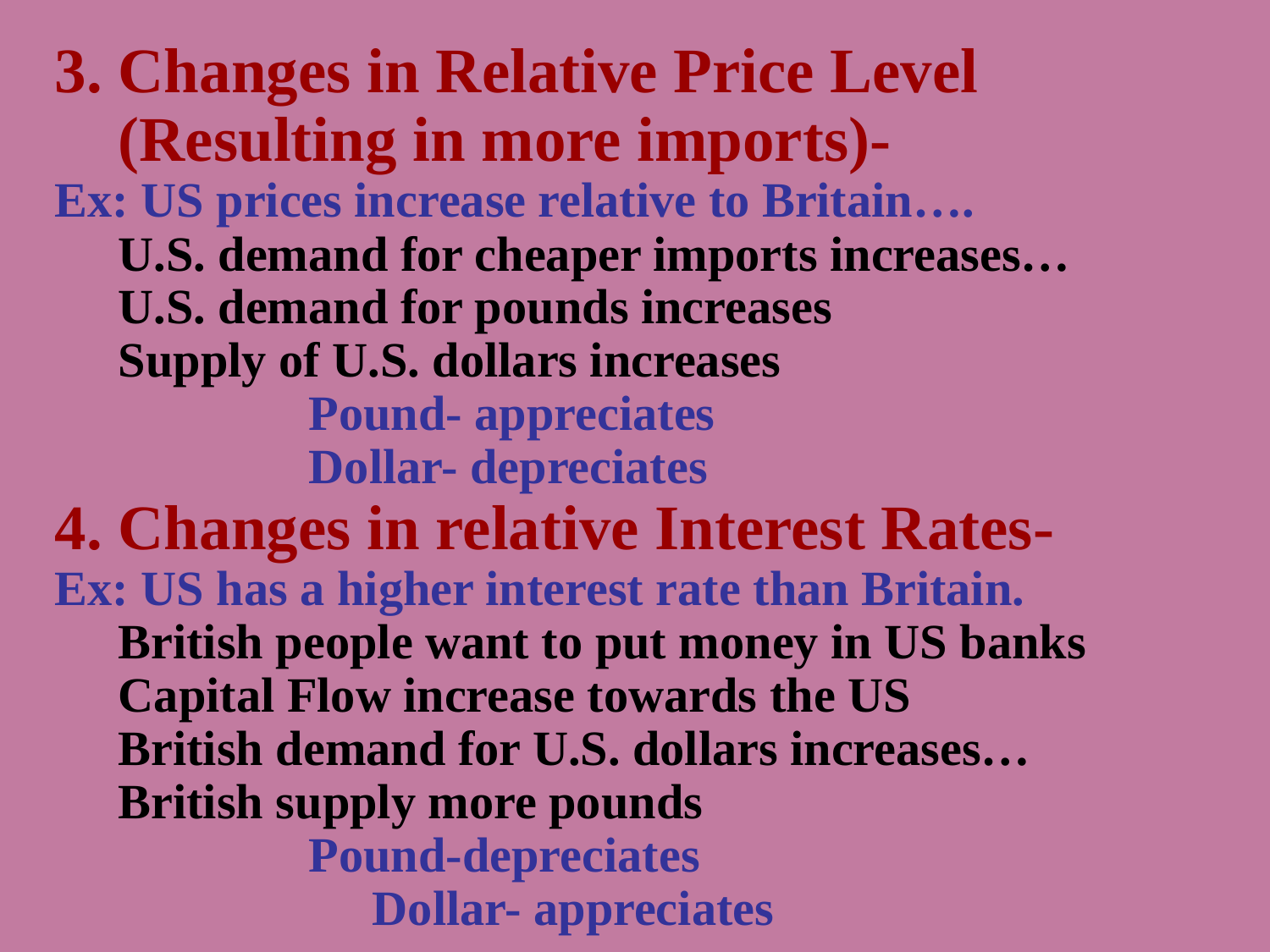

3. Changes in Relative Price Level (Resulting in more imports)-
Ex: US prices increase relative to Britain….
U.S. demand for cheaper imports increases…
U.S. demand for pounds increases
Supply of U.S. dollars increases
Pound- appreciates
Dollar- depreciates
4. Changes in relative Interest Rates-
Ex: US has a higher interest rate than Britain.
British people want to put money in US banks
Capital Flow increase towards the US
British demand for U.S. dollars increases…
British supply more pounds
		Pound-depreciates
		Dollar- appreciates